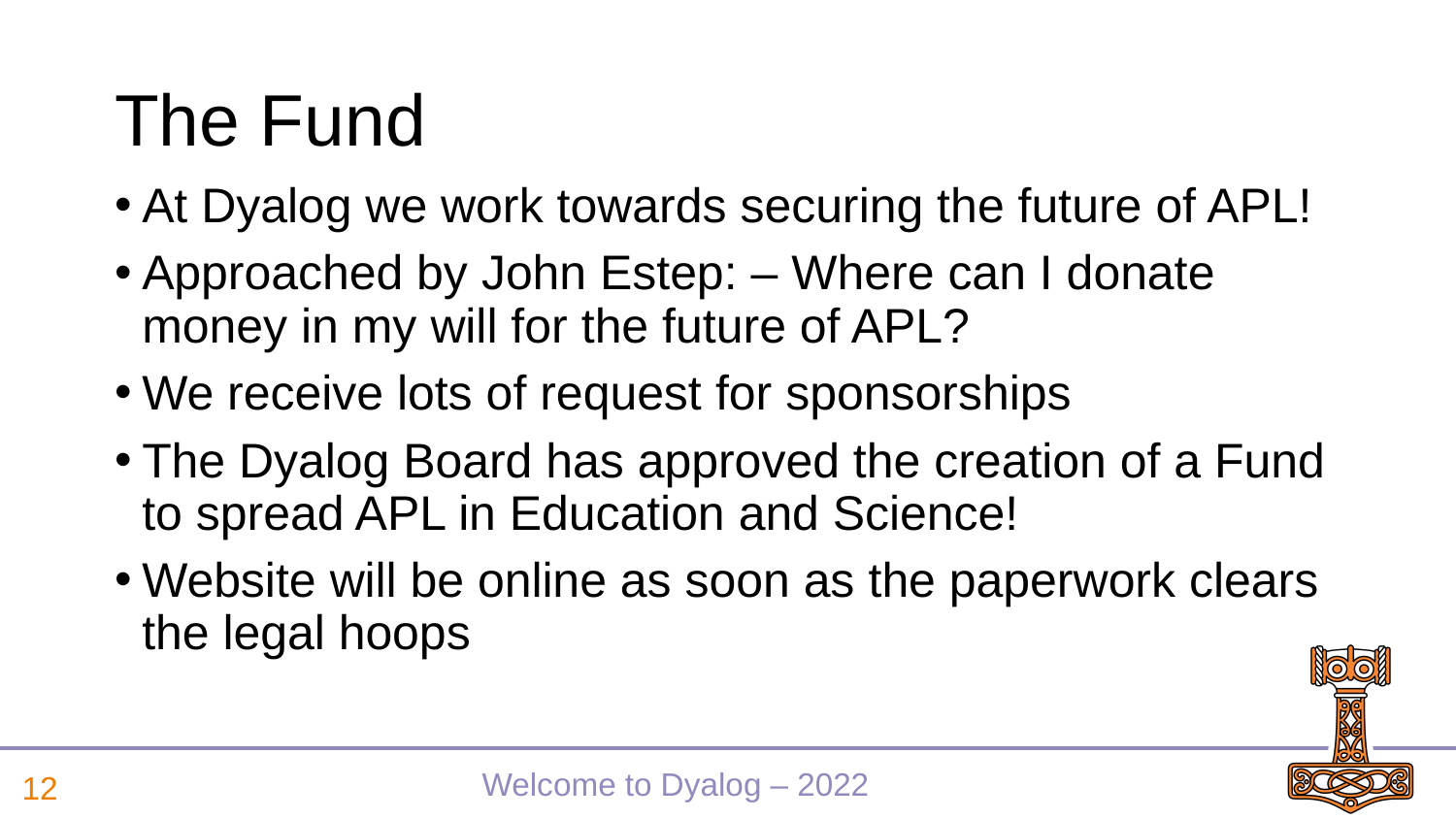

# The Fund
At Dyalog we work towards securing the future of APL!
Approached by John Estep: – Where can I donate money in my will for the future of APL?
We receive lots of request for sponsorships
The Dyalog Board has approved the creation of a Fund to spread APL in Education and Science!
Website will be online as soon as the paperwork clears the legal hoops